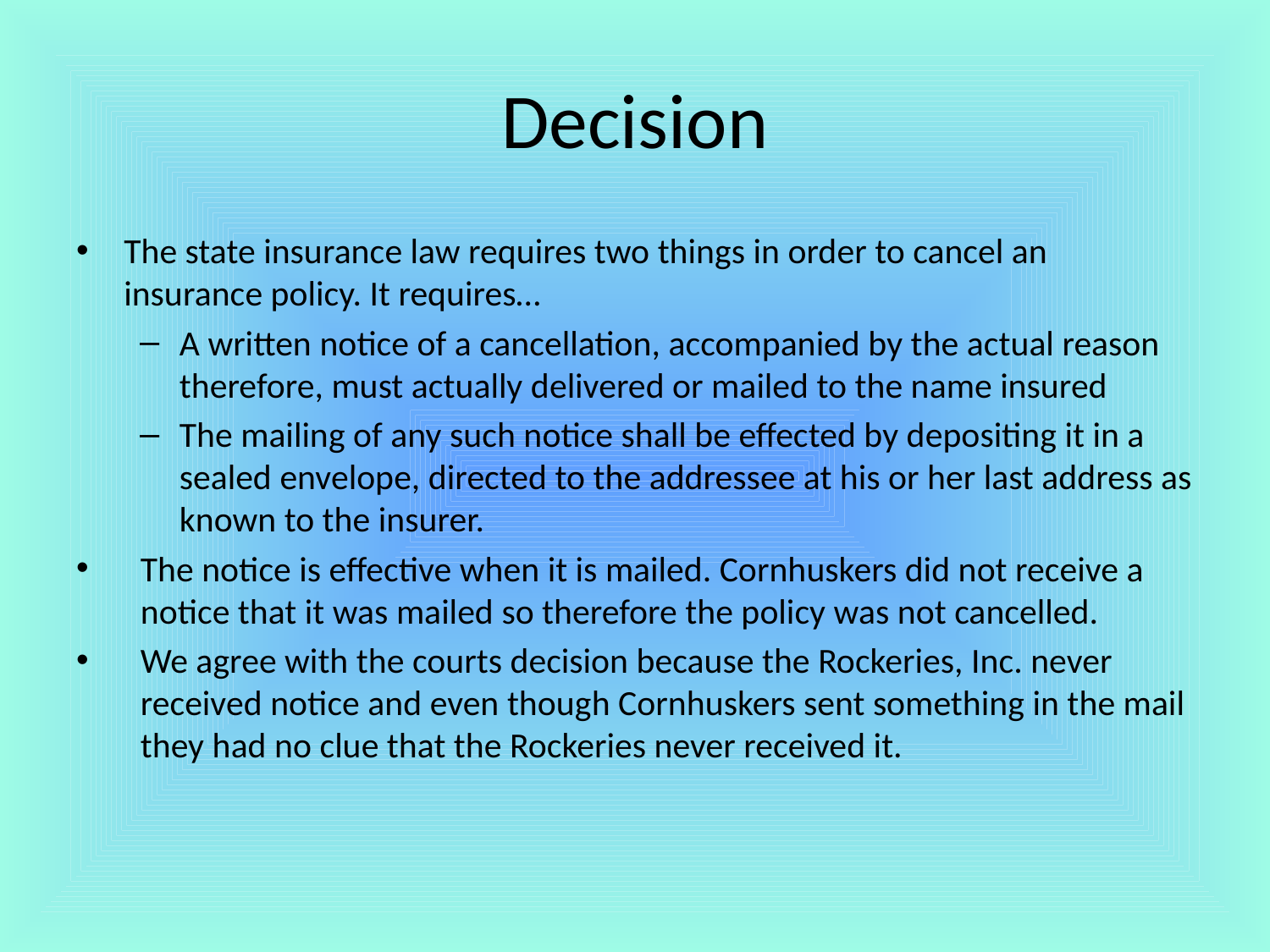

# Decision
The state insurance law requires two things in order to cancel an insurance policy. It requires…
A written notice of a cancellation, accompanied by the actual reason therefore, must actually delivered or mailed to the name insured
The mailing of any such notice shall be effected by depositing it in a sealed envelope, directed to the addressee at his or her last address as known to the insurer.
The notice is effective when it is mailed. Cornhuskers did not receive a notice that it was mailed so therefore the policy was not cancelled.
We agree with the courts decision because the Rockeries, Inc. never received notice and even though Cornhuskers sent something in the mail they had no clue that the Rockeries never received it.